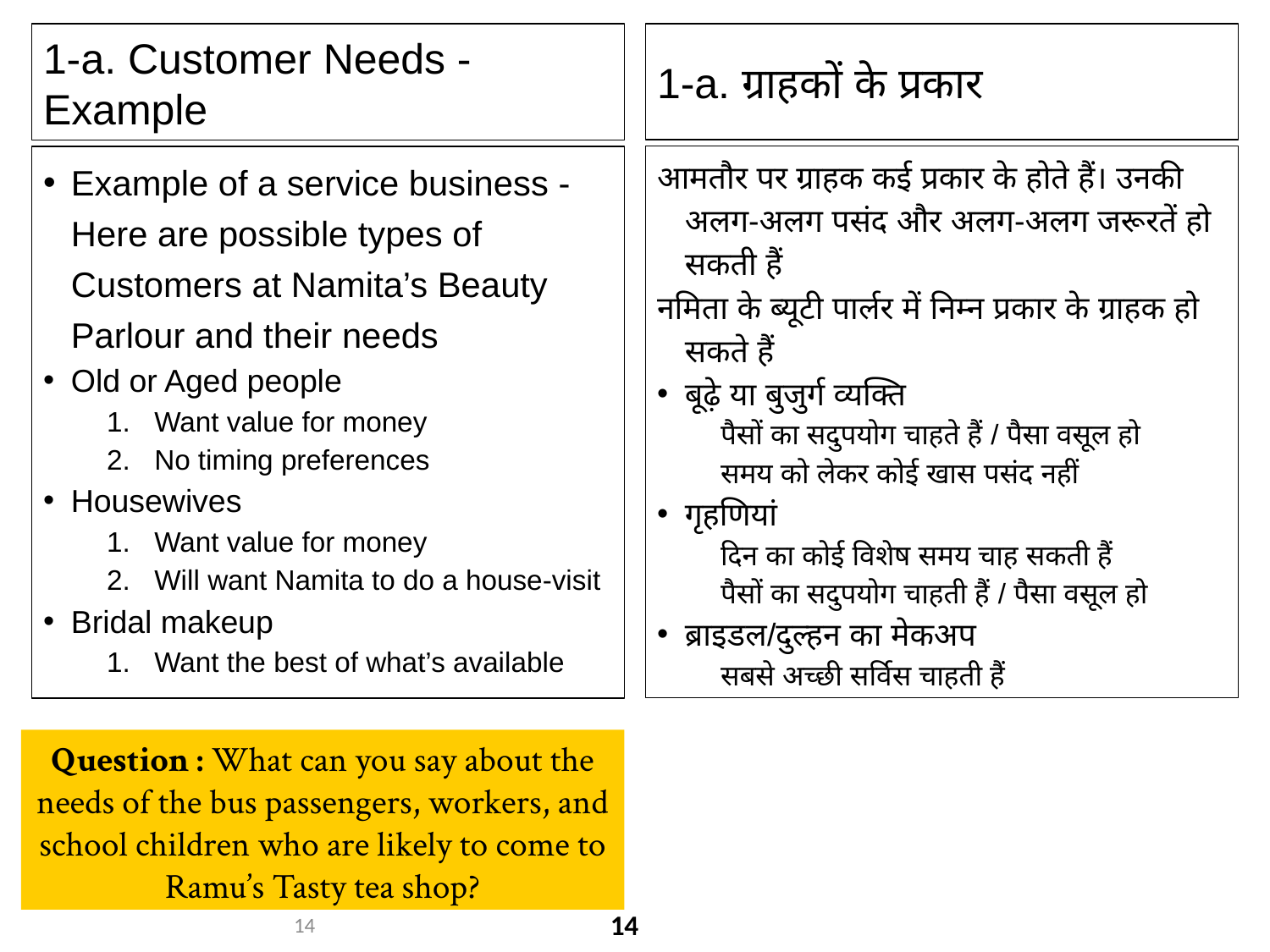

1-a. ग्राहकों के प्रकार
1-a. Customer Needs - Example
आमतौर पर ग्राहक कई प्रकार के होते हैं। उनकी अलग-अलग पसंद और अलग-अलग जरूरतें हो सकती हैं
नमिता के ब्यूटी पार्लर में निम्न प्रकार के ग्राहक हो सकते हैं
बूढ़े या बुजुर्ग व्यक्ति‍
पैसों का सदुपयोग चाहते हैं / पैसा वसूल हो
समय को लेकर कोई खास पसंद नहीं
गृहणि‍यां
दिन का कोई विशेष समय चाह सकती हैं
पैसों का सदुपयोग चाहती हैं / पैसा वसूल हो
ब्राइडल/दुल्हन का मेकअप
सबसे अच्छी सर्विस चाहती हैं
Example of a service business - Here are possible types of Customers at Namita’s Beauty Parlour and their needs
Old or Aged people
Want value for money
No timing preferences
Housewives
Want value for money
Will want Namita to do a house-visit
Bridal makeup
Want the best of what’s available
Question : What can you say about the needs of the bus passengers, workers, and school children who are likely to come to Ramu’s Tasty tea shop?
14
14